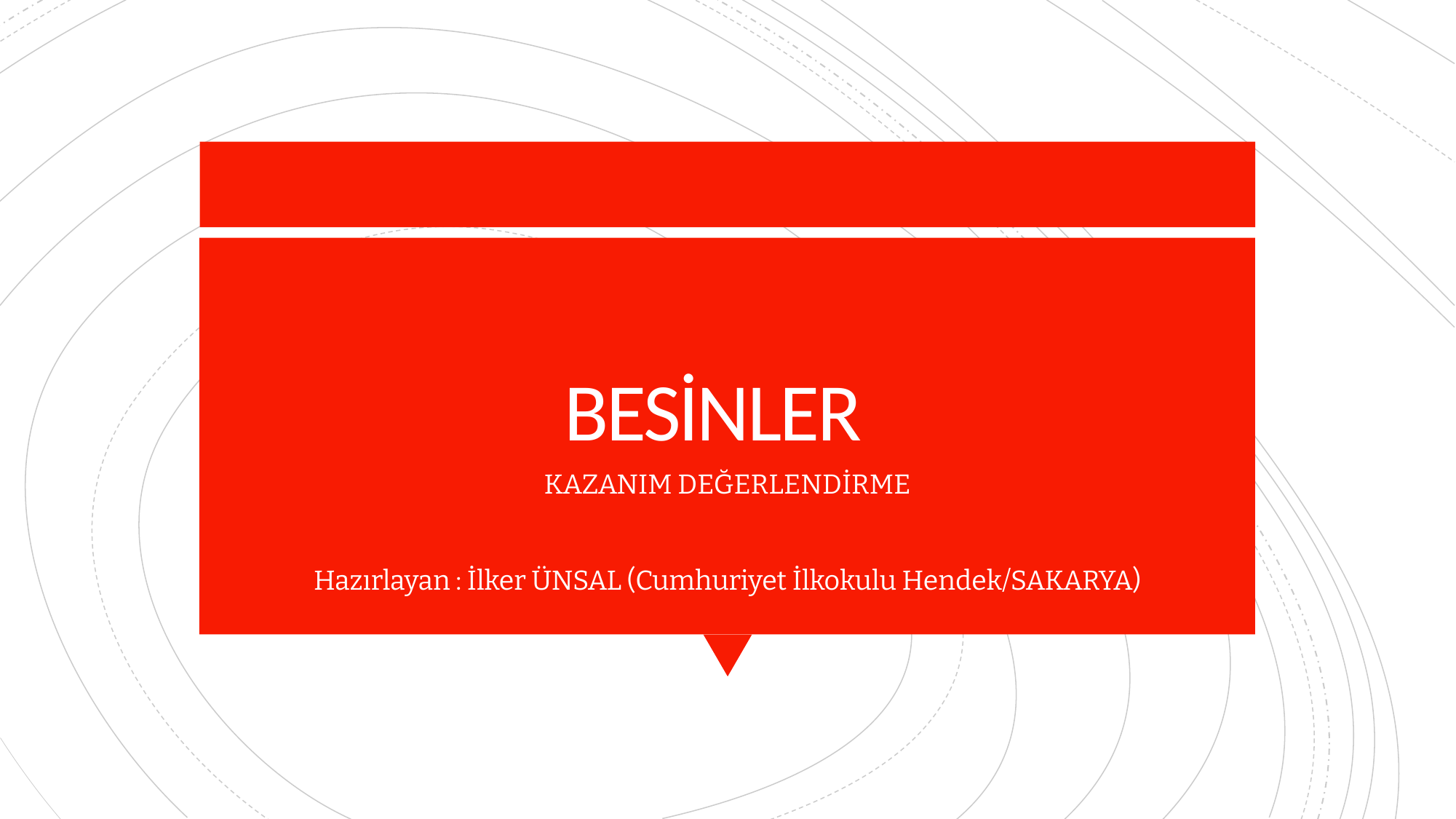

# BESİNLER
KAZANIM DEĞERLENDİRME

Hazırlayan : İlker ÜNSAL (Cumhuriyet İlkokulu Hendek/SAKARYA)